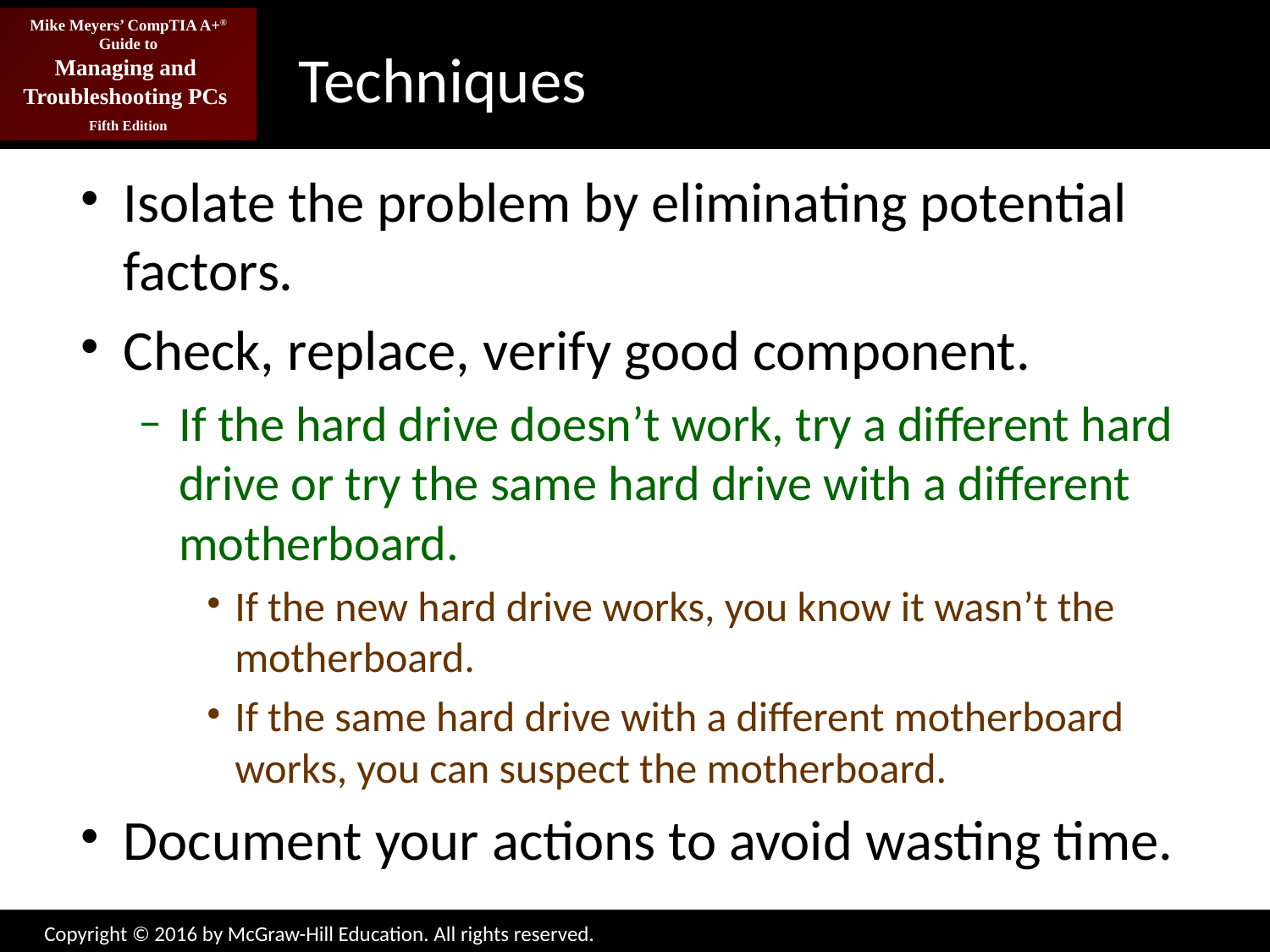

# Techniques
Isolate the problem by eliminating potential factors.
Check, replace, verify good component.
If the hard drive doesn’t work, try a different hard drive or try the same hard drive with a different motherboard.
If the new hard drive works, you know it wasn’t the motherboard.
If the same hard drive with a different motherboard works, you can suspect the motherboard.
Document your actions to avoid wasting time.